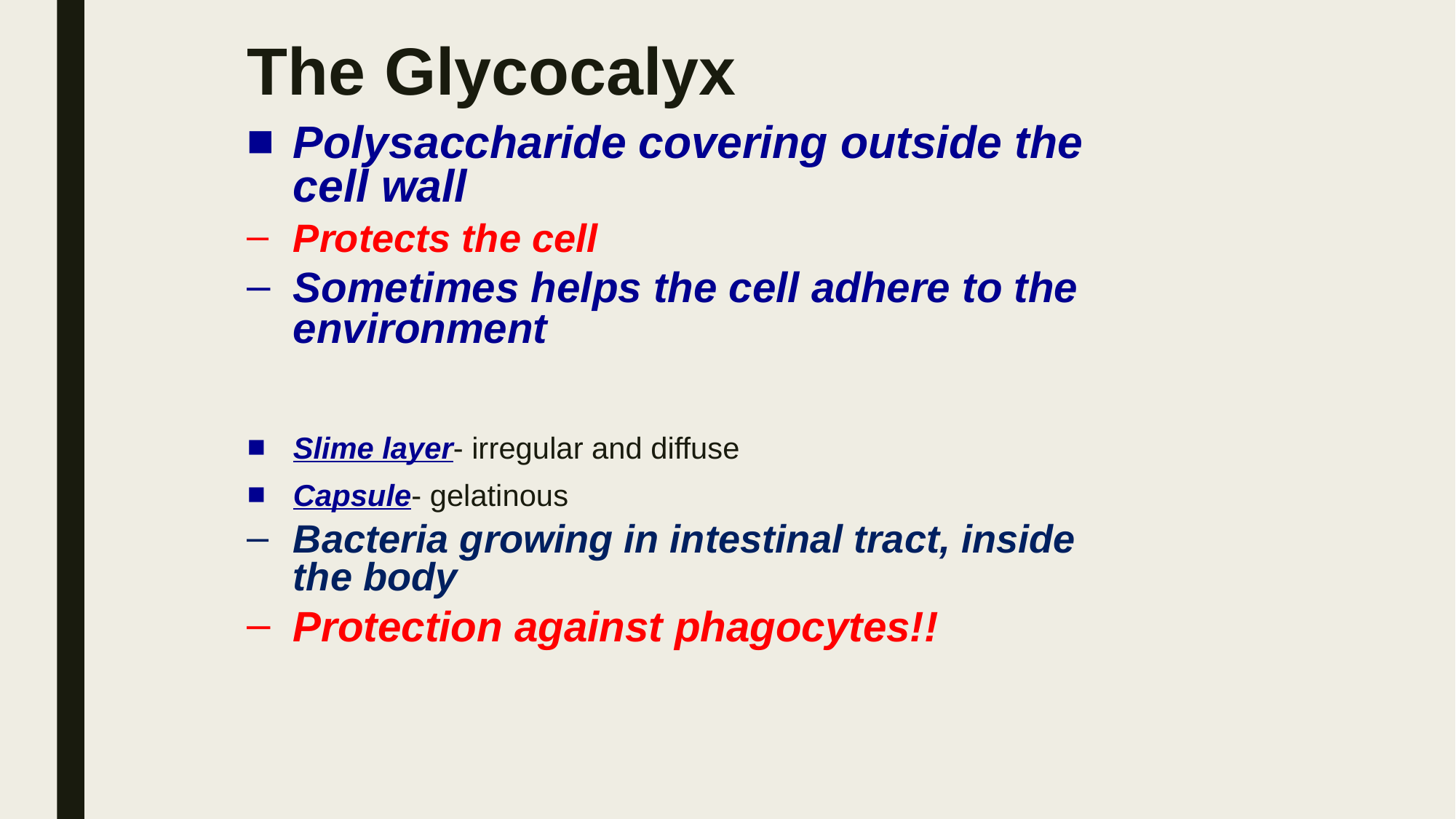

# The Glycocalyx
Polysaccharide covering outside the cell wall
Protects the cell
Sometimes helps the cell adhere to the environment

Slime layer- irregular and diffuse
Capsule- gelatinous
Bacteria growing in intestinal tract, inside the body
Protection against phagocytes!!